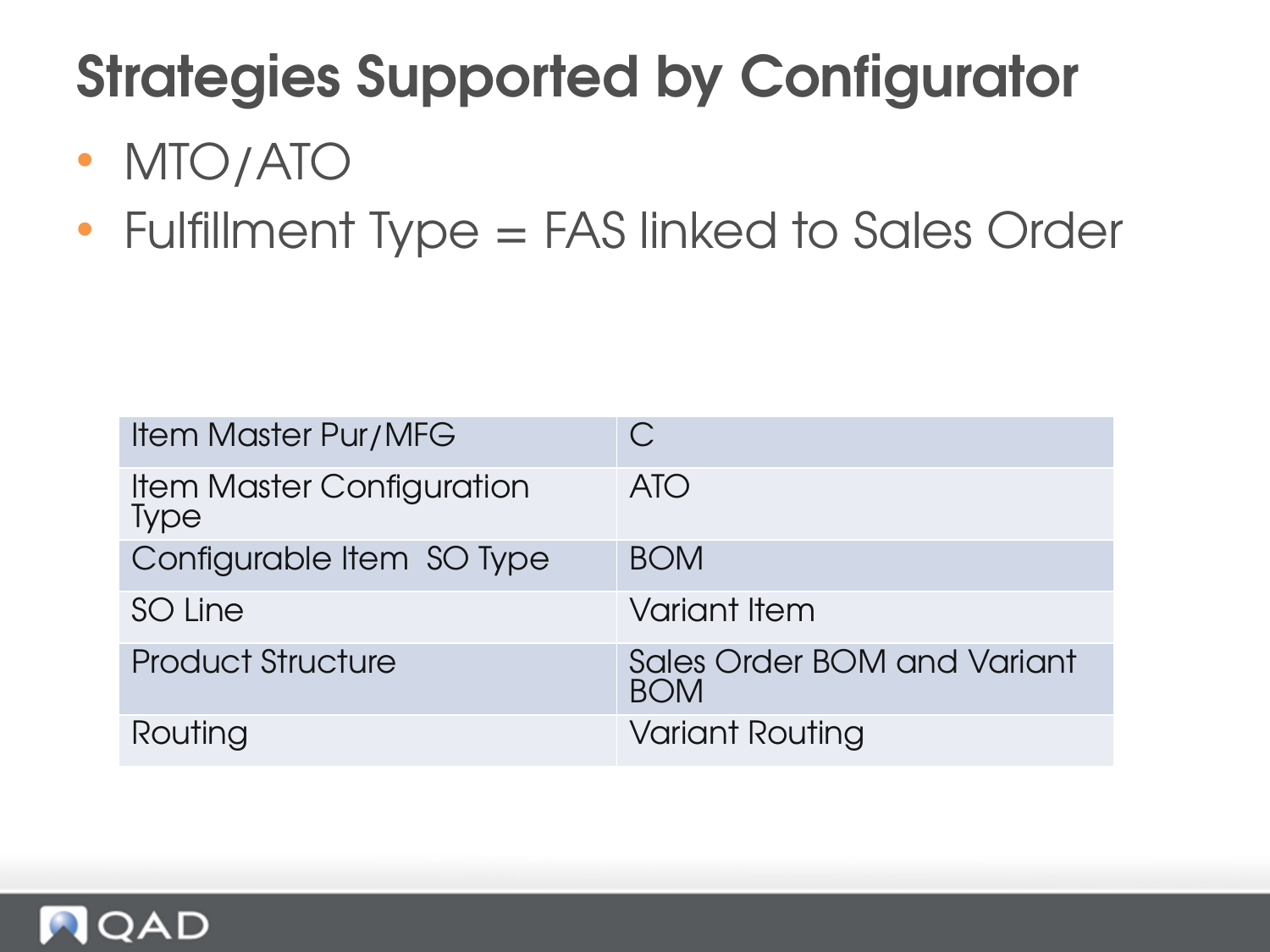

# Strategies Supported by Configurator
MTO/ATO
Fulfillment Type = FAS linked to Sales Order

| Item Master Pur/MFG | C |
| --- | --- |
| Item Master Configuration Type | ATO |
| Configurable Item SO Type | BOM |
| SO Line | Variant Item |
| Product Structure | Sales Order BOM and Variant BOM |
| Routing | Variant Routing |